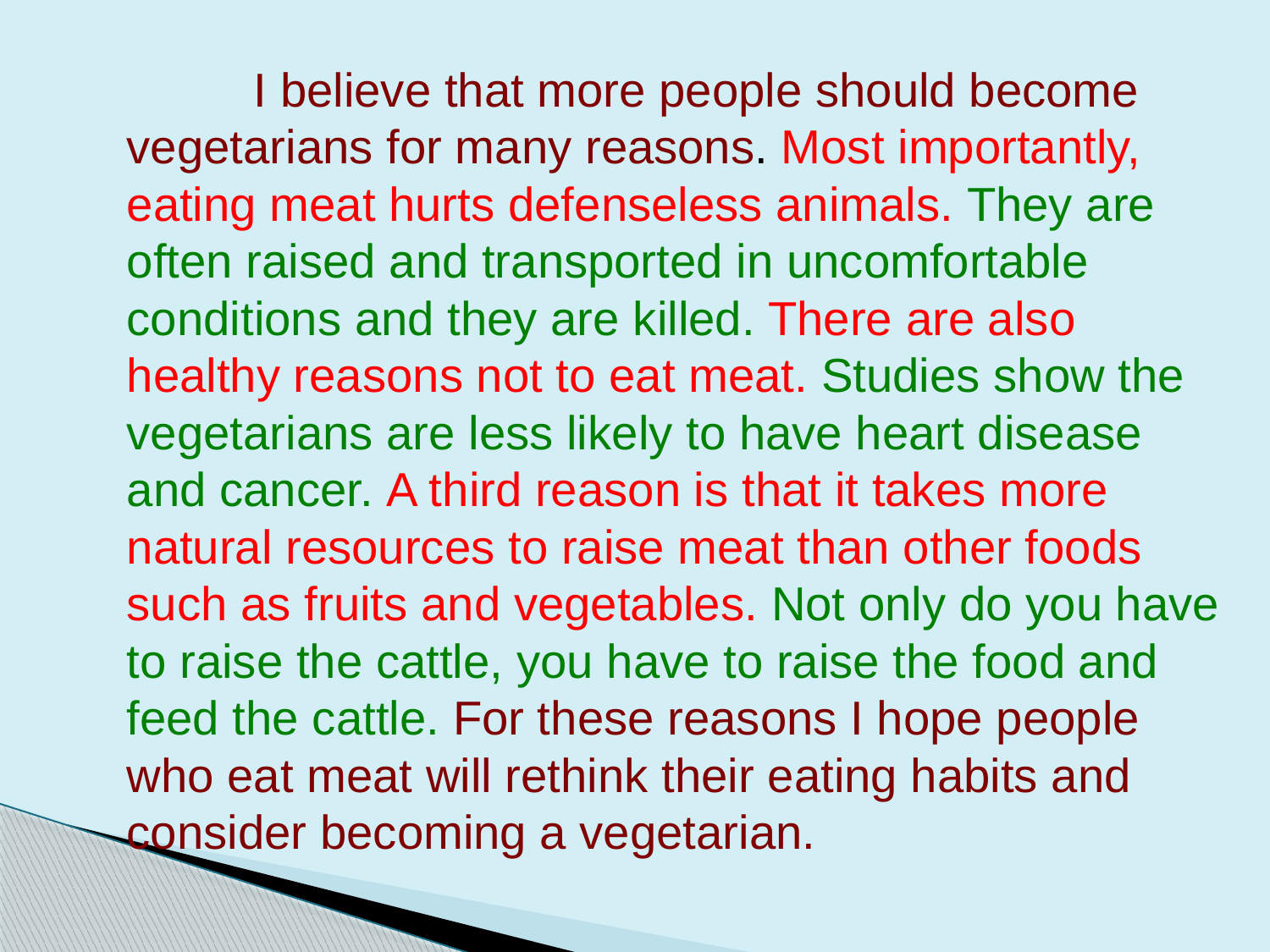

I believe that more people should become vegetarians for many reasons. Most importantly, eating meat hurts defenseless animals. They are often raised and transported in uncomfortable conditions and they are killed. There are also healthy reasons not to eat meat. Studies show the vegetarians are less likely to have heart disease and cancer. A third reason is that it takes more natural resources to raise meat than other foods such as fruits and vegetables. Not only do you have to raise the cattle, you have to raise the food and feed the cattle. For these reasons I hope people who eat meat will rethink their eating habits and consider becoming a vegetarian.